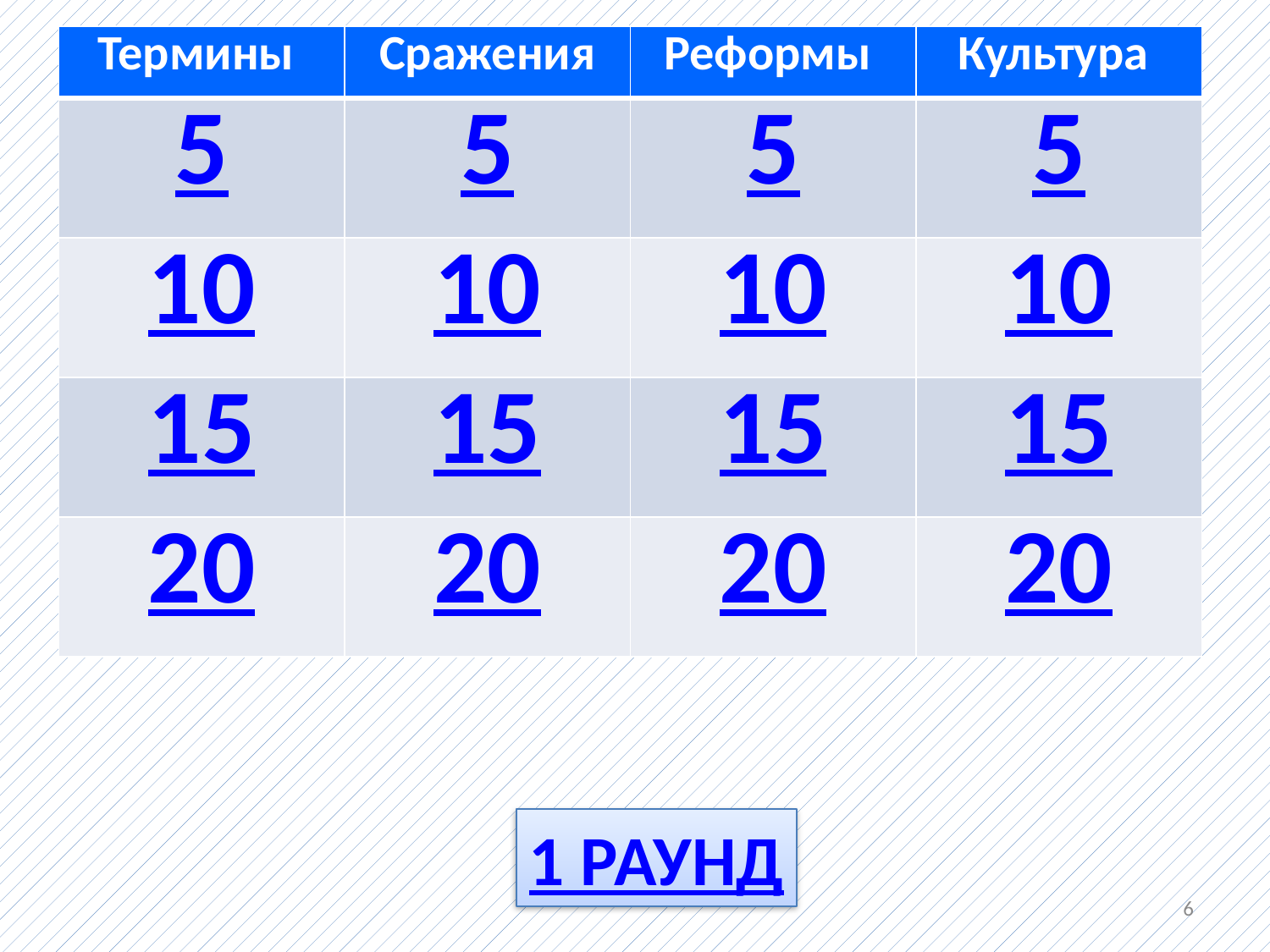

# .
| Термины | Сражения | Реформы | Культура |
| --- | --- | --- | --- |
| 5 | 5 | 5 | 5 |
| 10 | 10 | 10 | 10 |
| 15 | 15 | 15 | 15 |
| 20 | 20 | 20 | 20 |
1 РАУНД
6